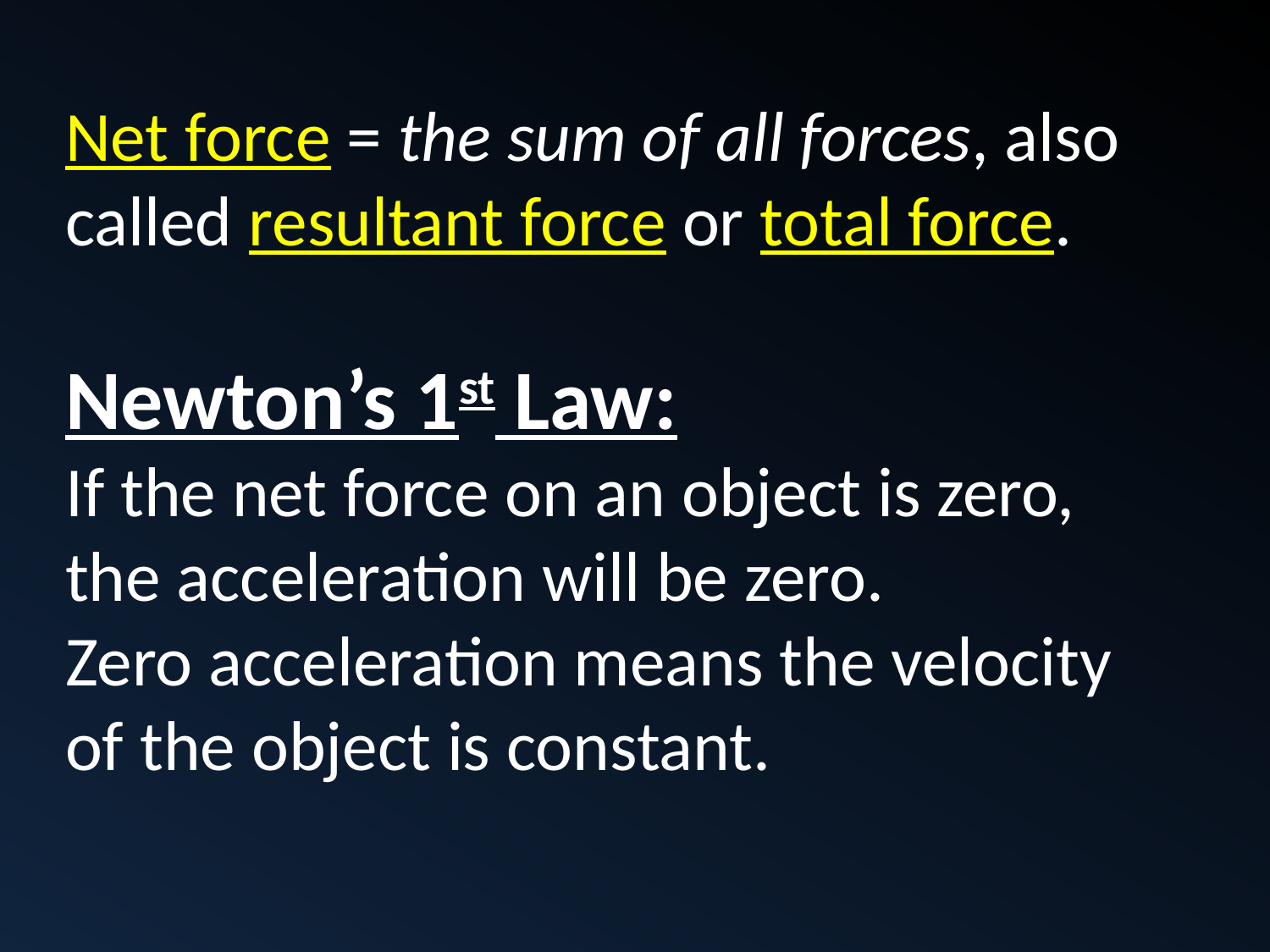

Net force = the sum of all forces, also called resultant force or total force.

Newton’s 1st Law:
If the net force on an object is zero, the acceleration will be zero.
Zero acceleration means the velocity of the object is constant.